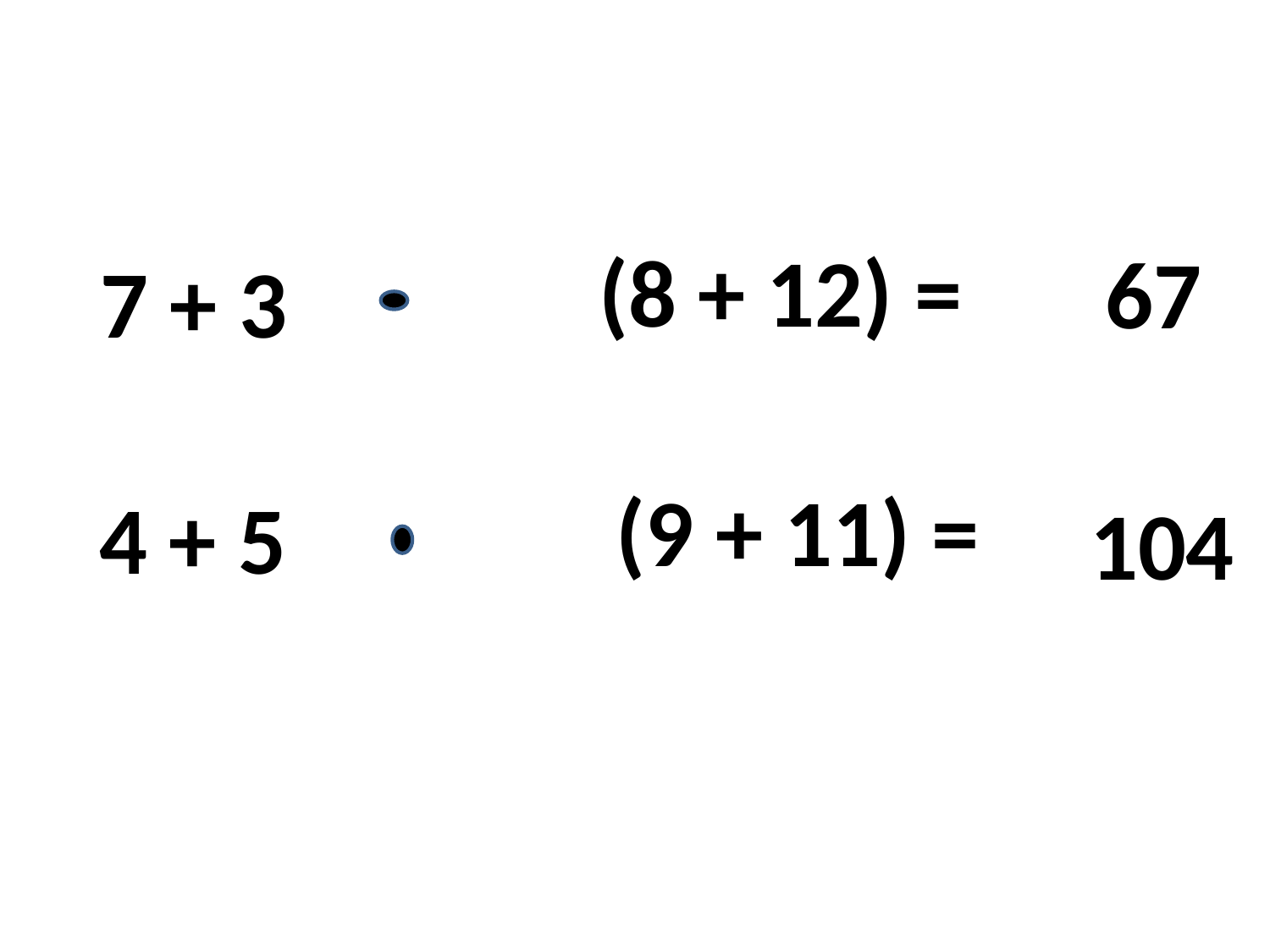

(8 + 12) =
67
7 + 3

(9 + 11) =
4 + 5
104